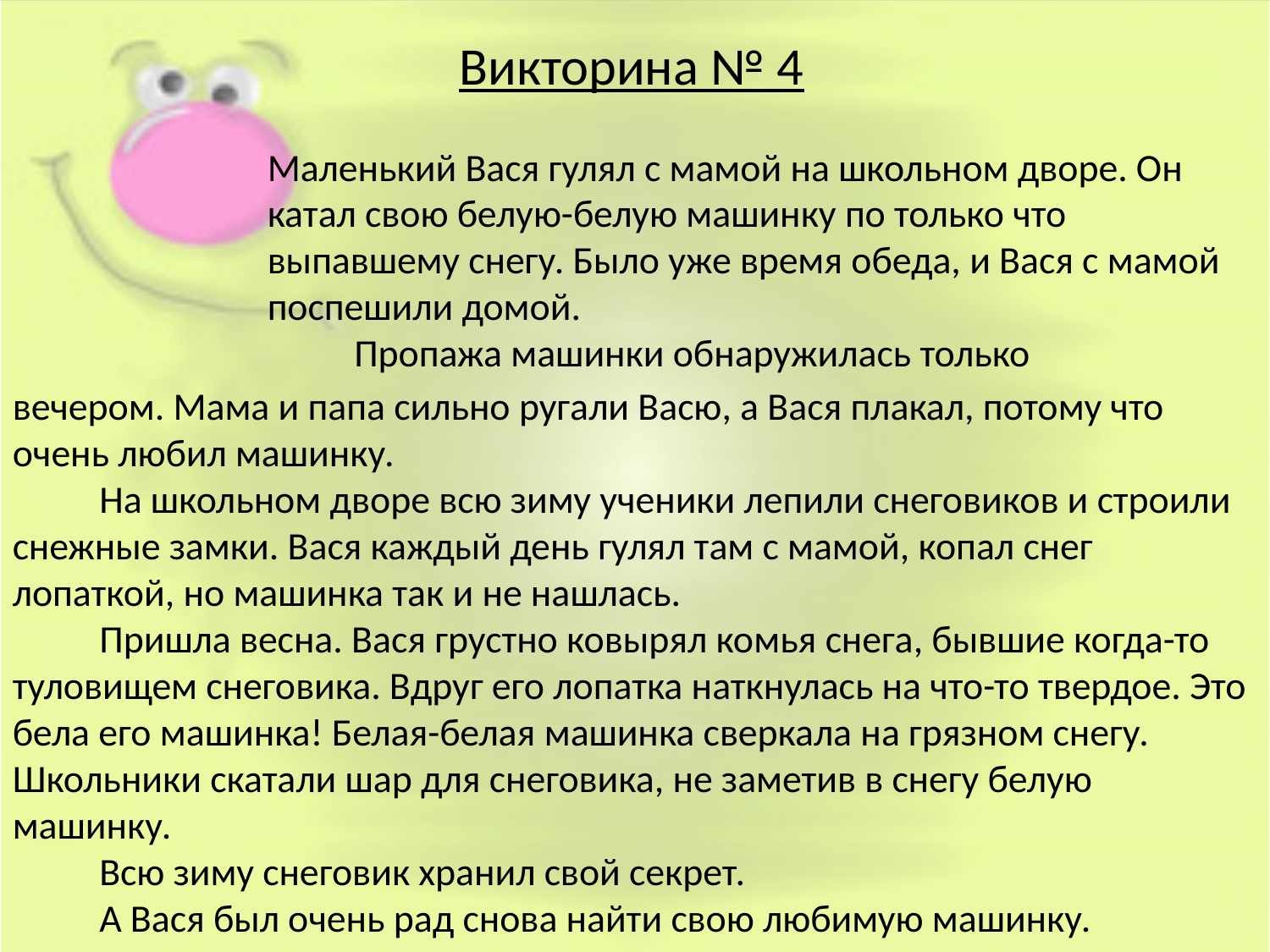

Викторина № 4
Маленький Вася гулял с мамой на школьном дворе. Он катал свою белую-белую машинку по только что выпавшему снегу. Было уже время обеда, и Вася с мамой поспешили домой.
          Пропажа машинки обнаружилась только
вечером. Мама и папа сильно ругали Васю, а Вася плакал, потому что очень любил машинку.
          На школьном дворе всю зиму ученики лепили снеговиков и строили снежные замки. Вася каждый день гулял там с мамой, копал снег лопаткой, но машинка так и не нашлась.
          Пришла весна. Вася грустно ковырял комья снега, бывшие когда-то туловищем снеговика. Вдруг его лопатка наткнулась на что-то твердое. Это бела его машинка! Белая-белая машинка сверкала на грязном снегу.  Школьники скатали шар для снеговика, не заметив в снегу белую машинку.
          Всю зиму снеговик хранил свой секрет. 
          А Вася был очень рад снова найти свою любимую машинку.